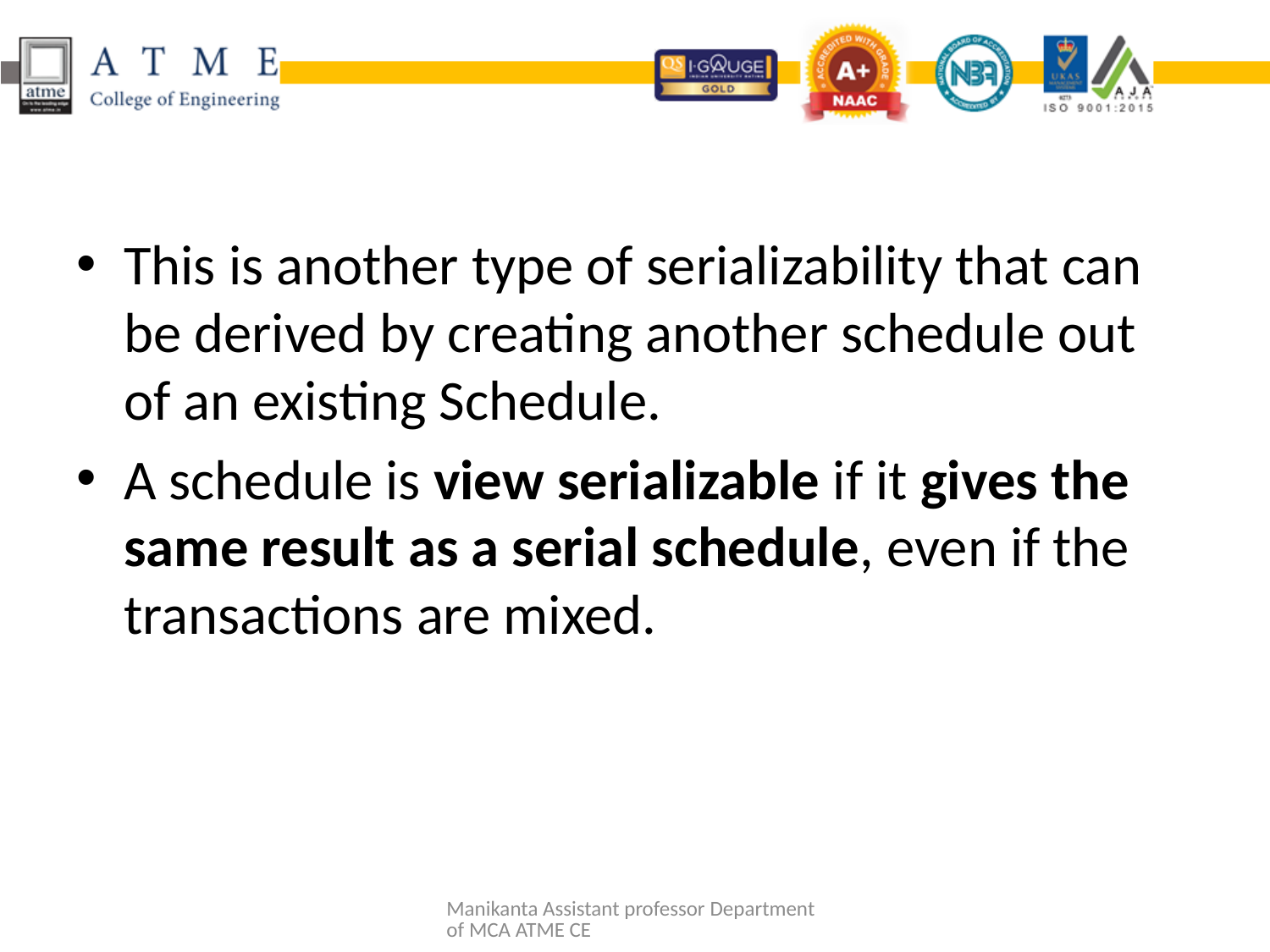

#
This is another type of serializability that can be derived by creating another schedule out of an existing Schedule.
A schedule is view serializable if it gives the same result as a serial schedule, even if the transactions are mixed.
Manikanta Assistant professor Department of MCA ATME CE